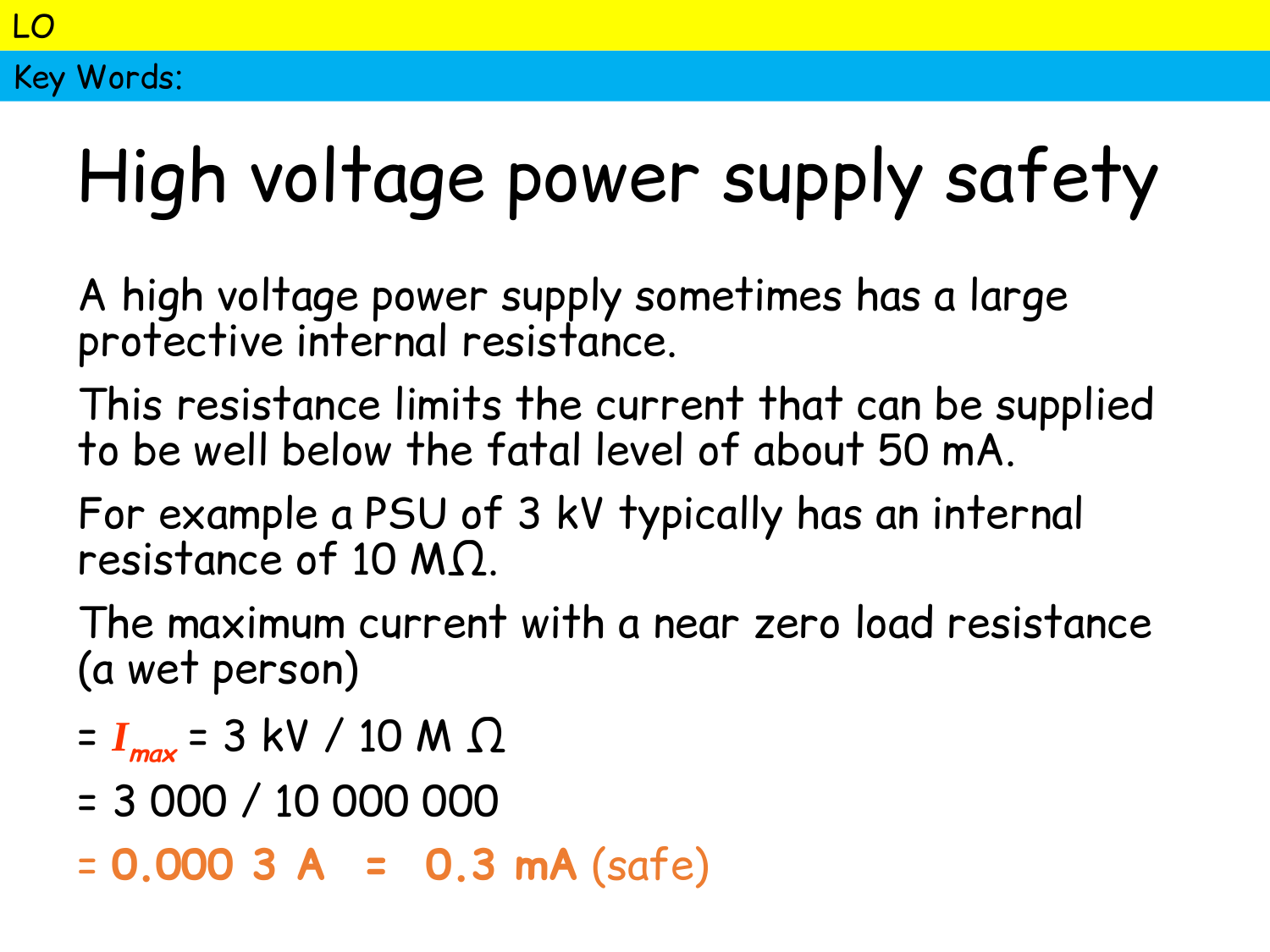

# High voltage power supply safety
A high voltage power supply sometimes has a large protective internal resistance.
This resistance limits the current that can be supplied to be well below the fatal level of about 50 mA.
For example a PSU of 3 kV typically has an internal resistance of 10 MΩ.
The maximum current with a near zero load resistance (a wet person)
= Imax = 3 kV / 10 M Ω
= 3 000 / 10 000 000
= 0.000 3 A  =  0.3 mA (safe)